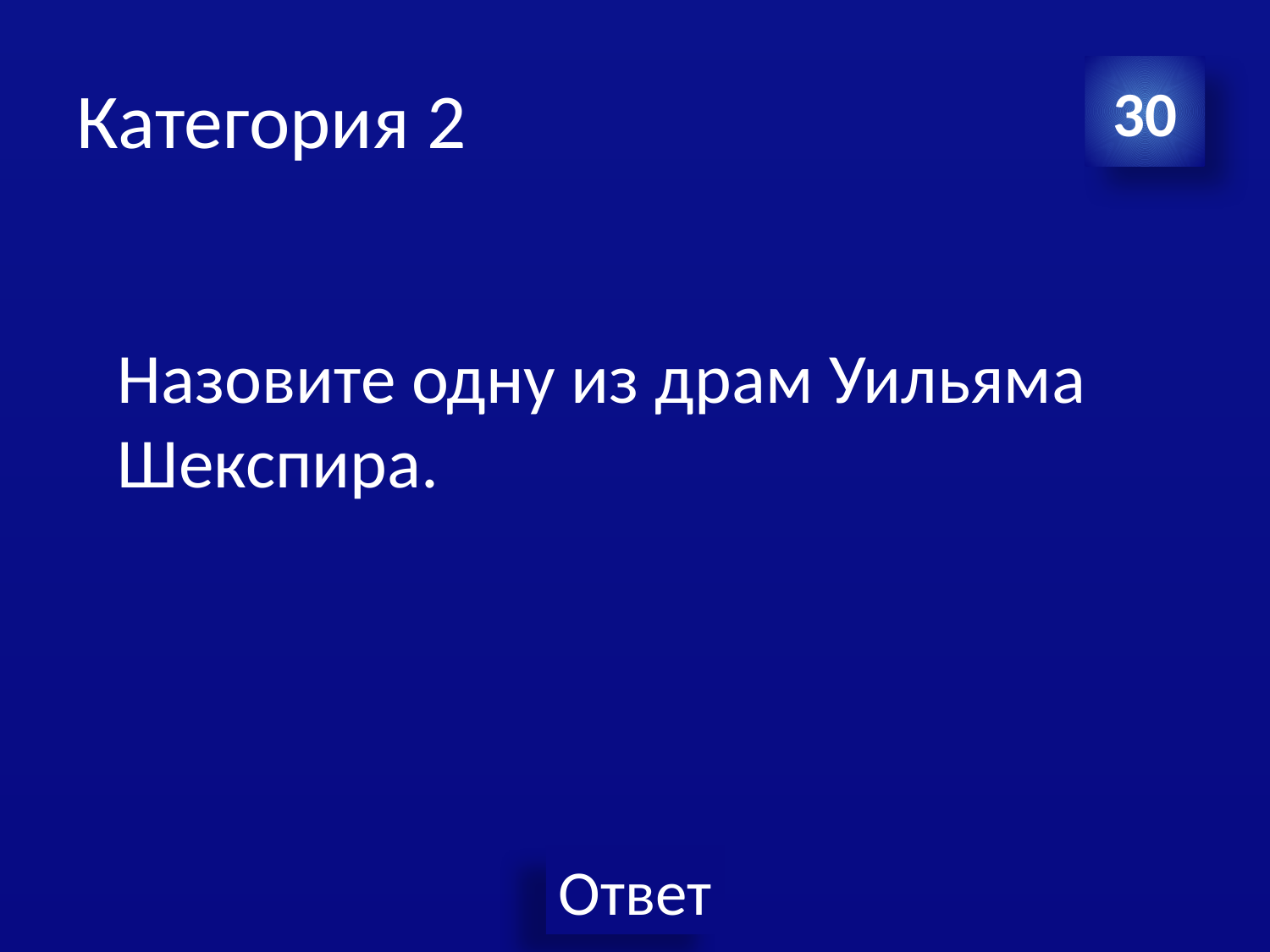

# Категория 2
30
Назовите одну из драм Уильяма Шекспира.